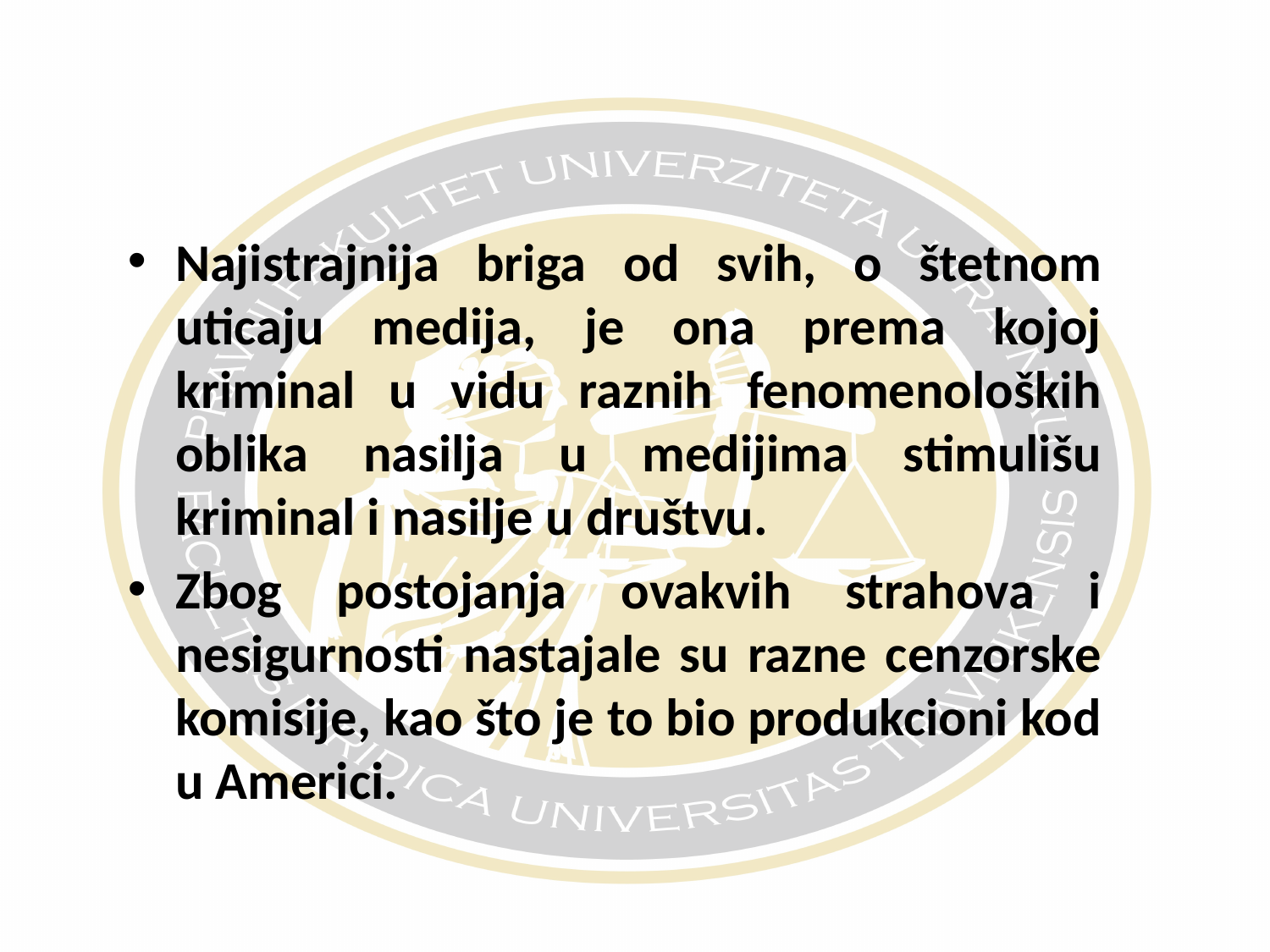

#
Najistrajnija briga od svih, o štetnom uticaju medija, je ona prema kojoj kriminal u vidu raznih fenomenoloških oblika nasilja u medijima stimulišu kriminal i nasilje u društvu.
Zbog postojanja ovakvih strahova i nesigurnosti nastajale su razne cenzorske komisije, kao što je to bio produkcioni kod u Americi.